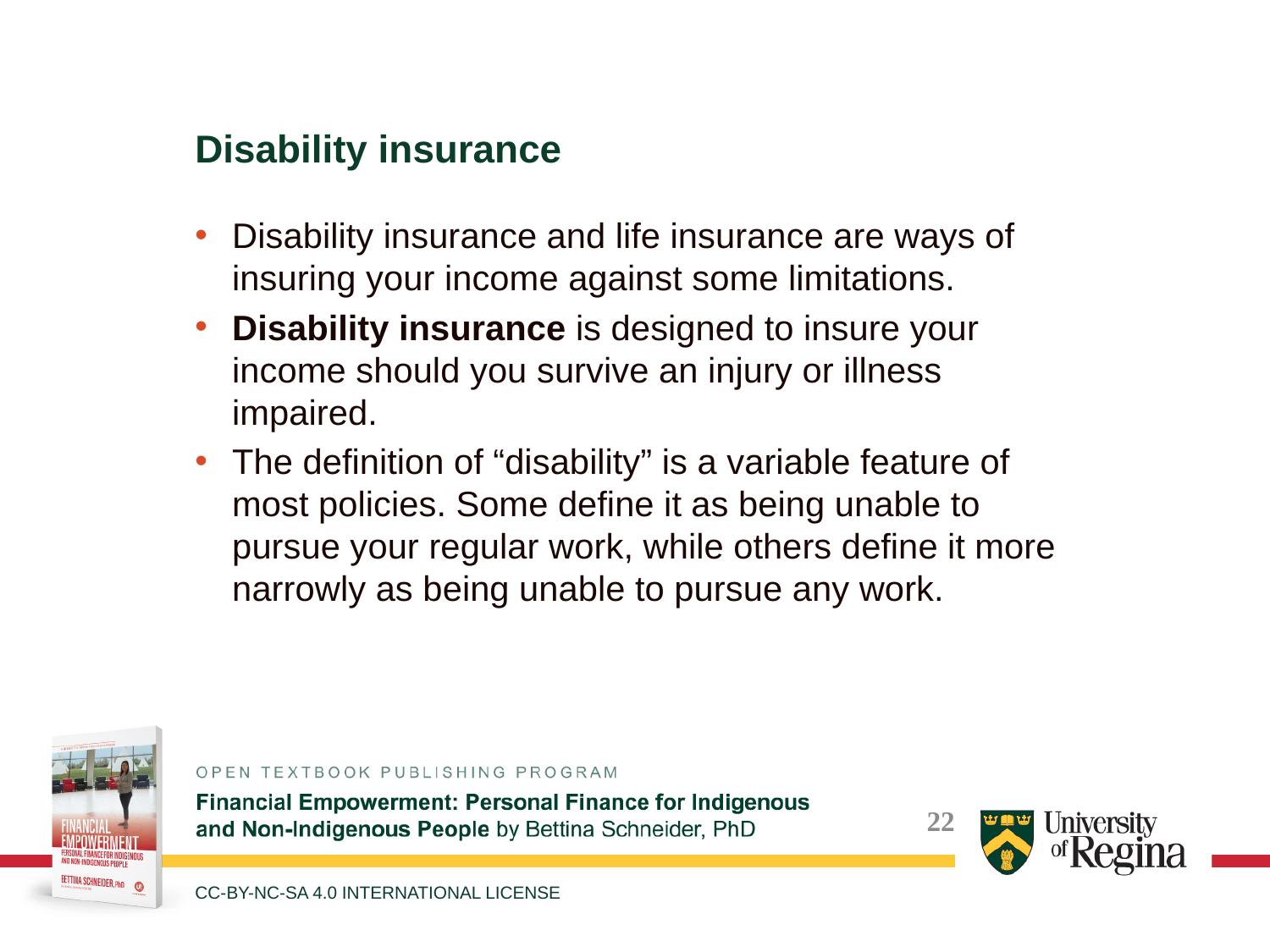

Disability insurance
Disability insurance and life insurance are ways of insuring your income against some limitations.
Disability insurance is designed to insure your income should you survive an injury or illness impaired.
The definition of “disability” is a variable feature of most policies. Some define it as being unable to pursue your regular work, while others define it more narrowly as being unable to pursue any work.

CC-BY-NC-SA 4.0 INTERNATIONAL LICENSE